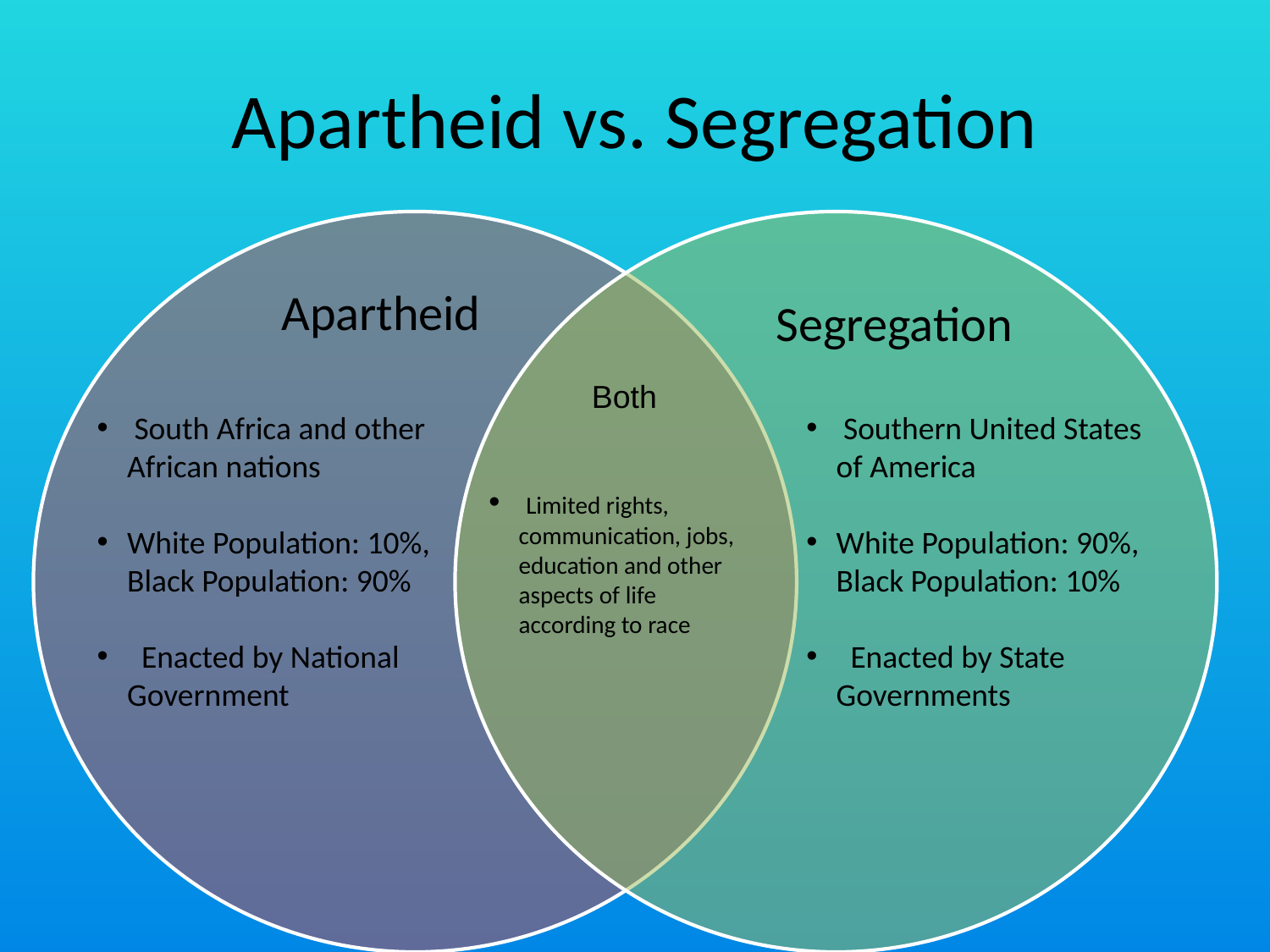

# Apartheid vs. Segregation

Apartheid
Segregation
Both
 South Africa and other African nations

White Population: 10%, Black Population: 90%

  Enacted by National Government

 Southern United States of America

White Population: 90%, Black Population: 10%

  Enacted by State Governments

 Limited rights, communication, jobs, education and other aspects of life  according to race